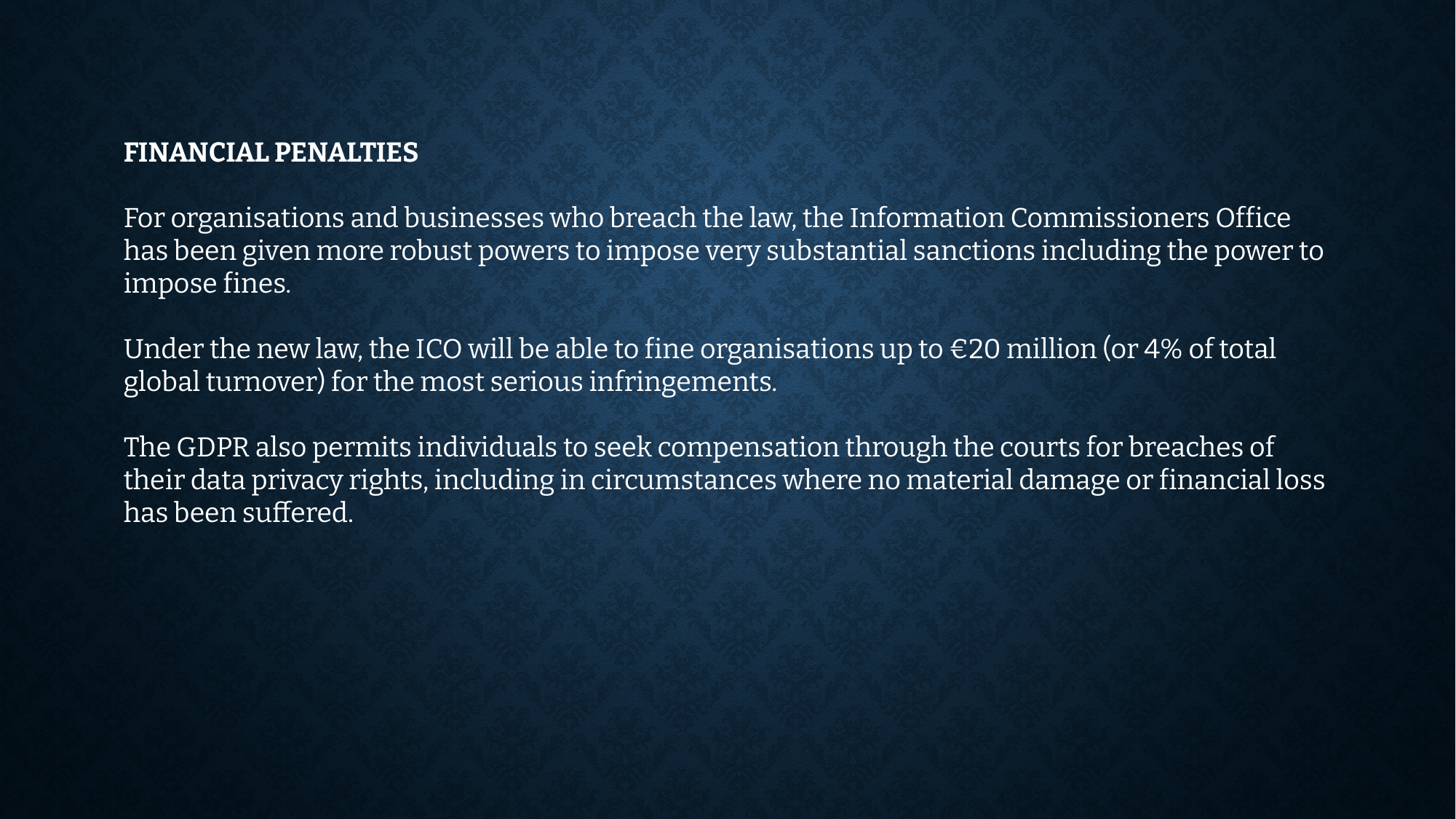

FINANCIAL PENALTIES

For organisations and businesses who breach the law, the Information Commissioners Office has been given more robust powers to impose very substantial sanctions including the power to impose fines.

Under the new law, the ICO will be able to fine organisations up to €20 million (or 4% of total global turnover) for the most serious infringements.

The GDPR also permits individuals to seek compensation through the courts for breaches of their data privacy rights, including in circumstances where no material damage or financial loss has been suffered.